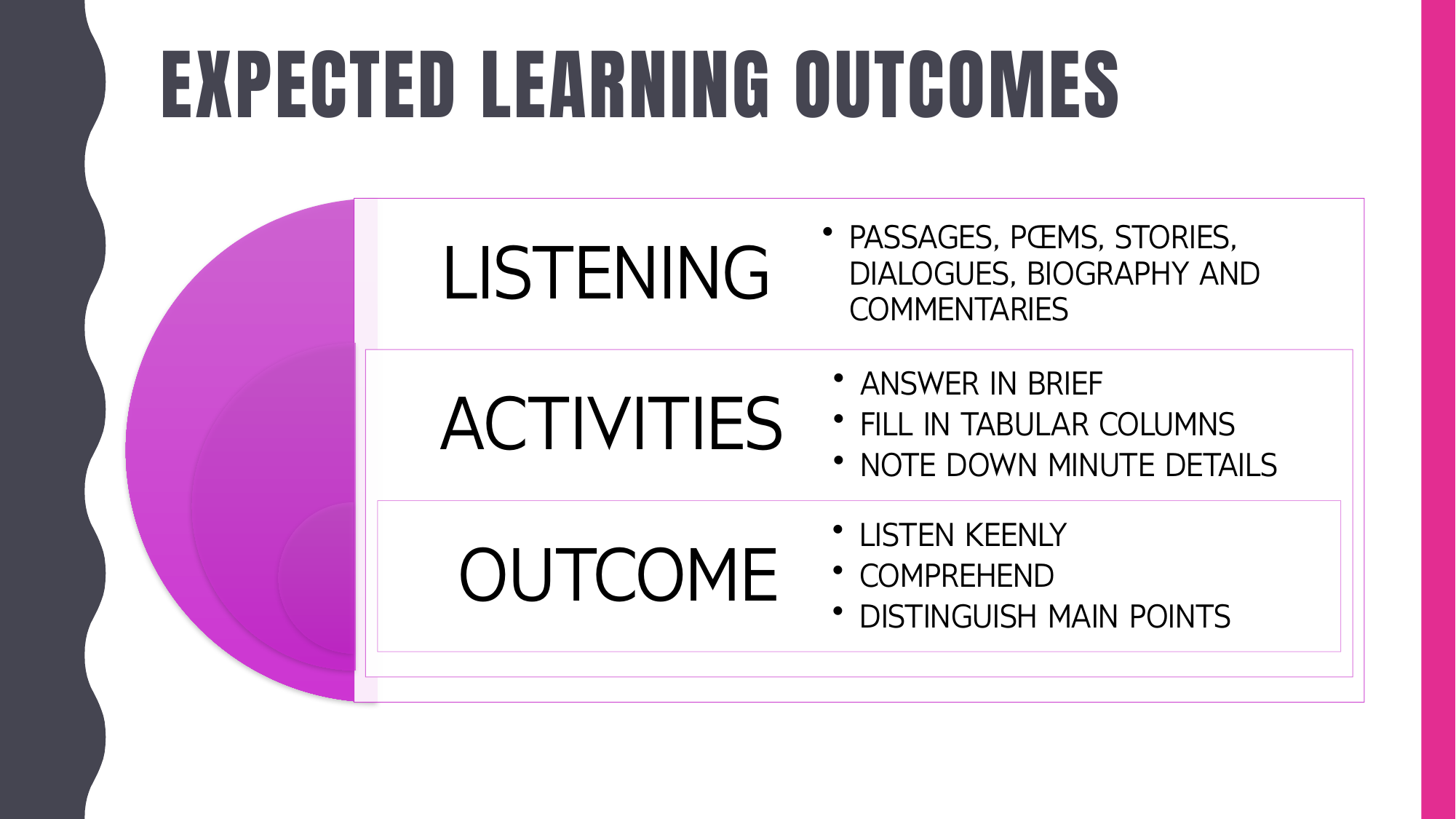

# Expected learning outcomes
LISTENING
ACTIVITIES
OUTCOME
PASSAGES, POEMS, STORIES, DIALOGUES, BIOGRAPHY AND COMMENTARIES
ANSWER IN BRIEF
FILL IN TABULAR COLUMNS
NOTE DOWN MINUTE DETAILS
LISTEN KEENLY
COMPREHEND
DISTINGUISH MAIN POINTS